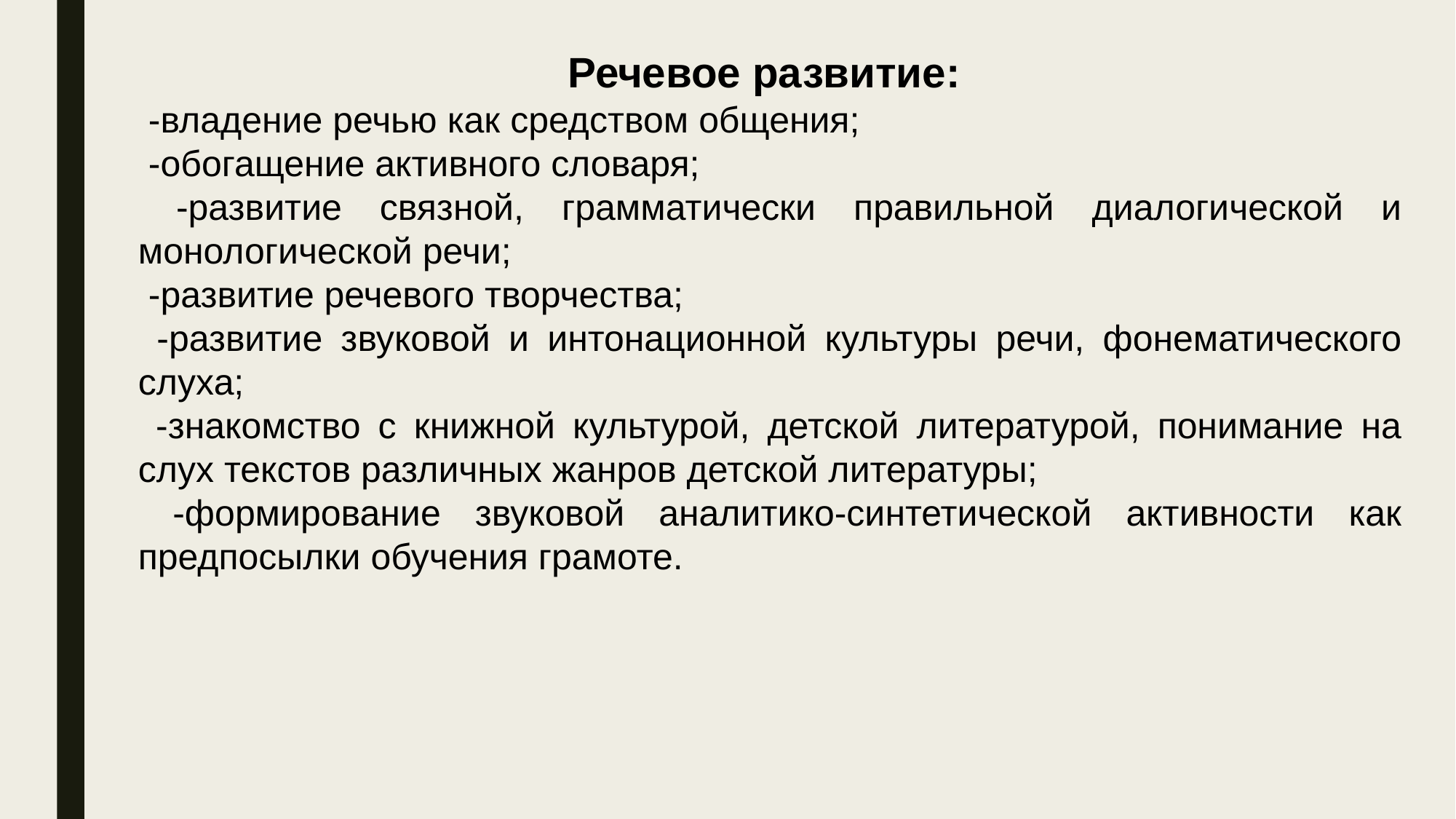

Речевое развитие:
 -владение речью как средством общения;
 -обогащение активного словаря;
 -развитие связной, грамматически правильной диалогической и монологической речи;
 -развитие речевого творчества;
 -развитие звуковой и интонационной культуры речи, фонематического слуха;
 -знакомство с книжной культурой, детской литературой, понимание на слух текстов различных жанров детской литературы;
 -формирование звуковой аналитико-синтетической активности как предпосылки обучения грамоте.